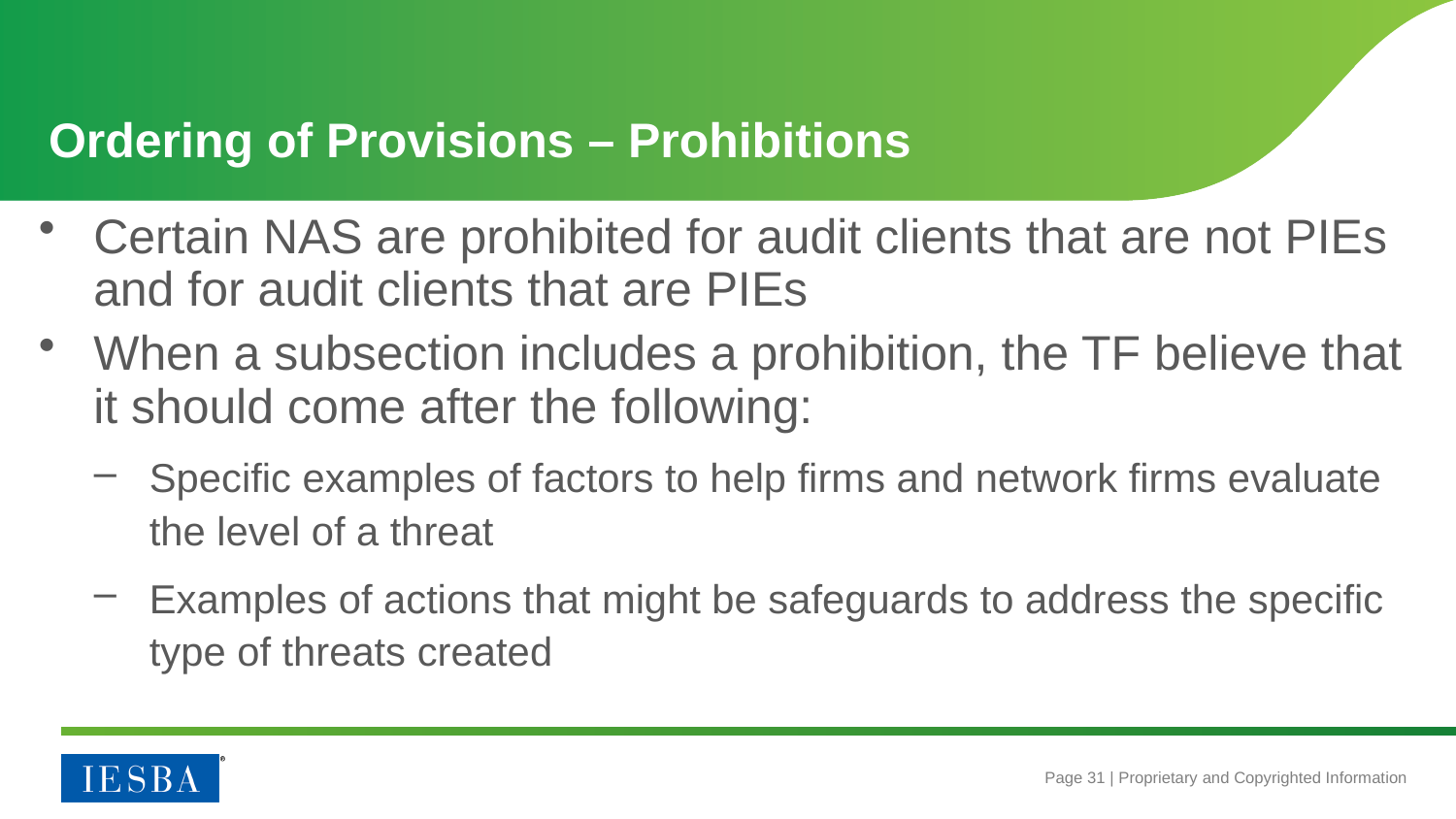

# Ordering of Provisions – Prohibitions
Certain NAS are prohibited for audit clients that are not PIEs and for audit clients that are PIEs
When a subsection includes a prohibition, the TF believe that it should come after the following:
Specific examples of factors to help firms and network firms evaluate the level of a threat
Examples of actions that might be safeguards to address the specific type of threats created